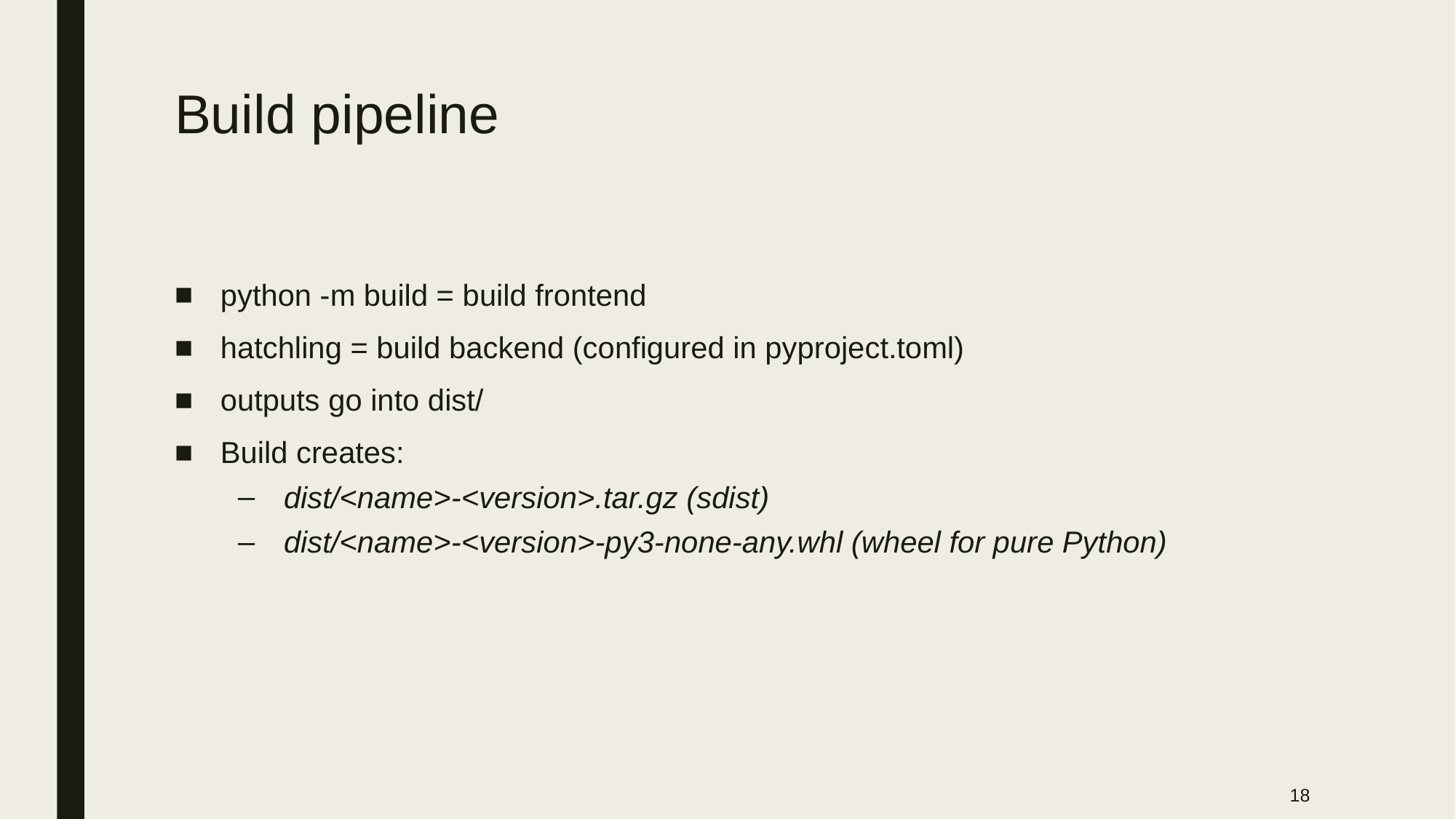

# Build pipeline
python -m build = build frontend
hatchling = build backend (configured in pyproject.toml)
outputs go into dist/
Build creates:
dist/<name>-<version>.tar.gz (sdist)
dist/<name>-<version>-py3-none-any.whl (wheel for pure Python)
18